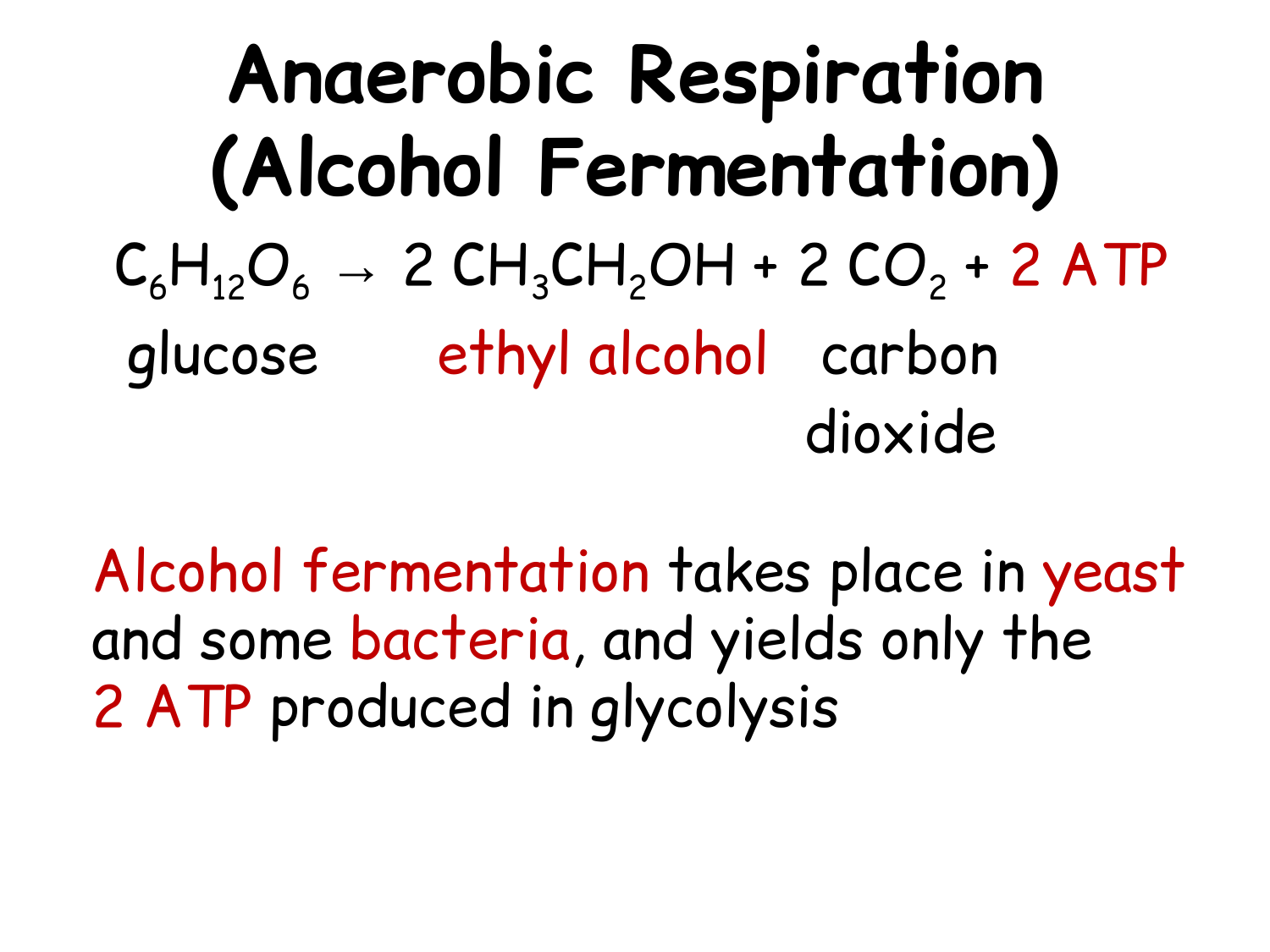

# Anaerobic Respiration (Alcohol Fermentation)
   C6H12O6 → 2 CH3CH2OH + 2 CO2 + 2 ATP
   glucose       ethyl alcohol   carbon
                                           dioxide

Alcohol fermentation takes place in yeast
and some bacteria, and yields only the
2 ATP produced in glycolysis